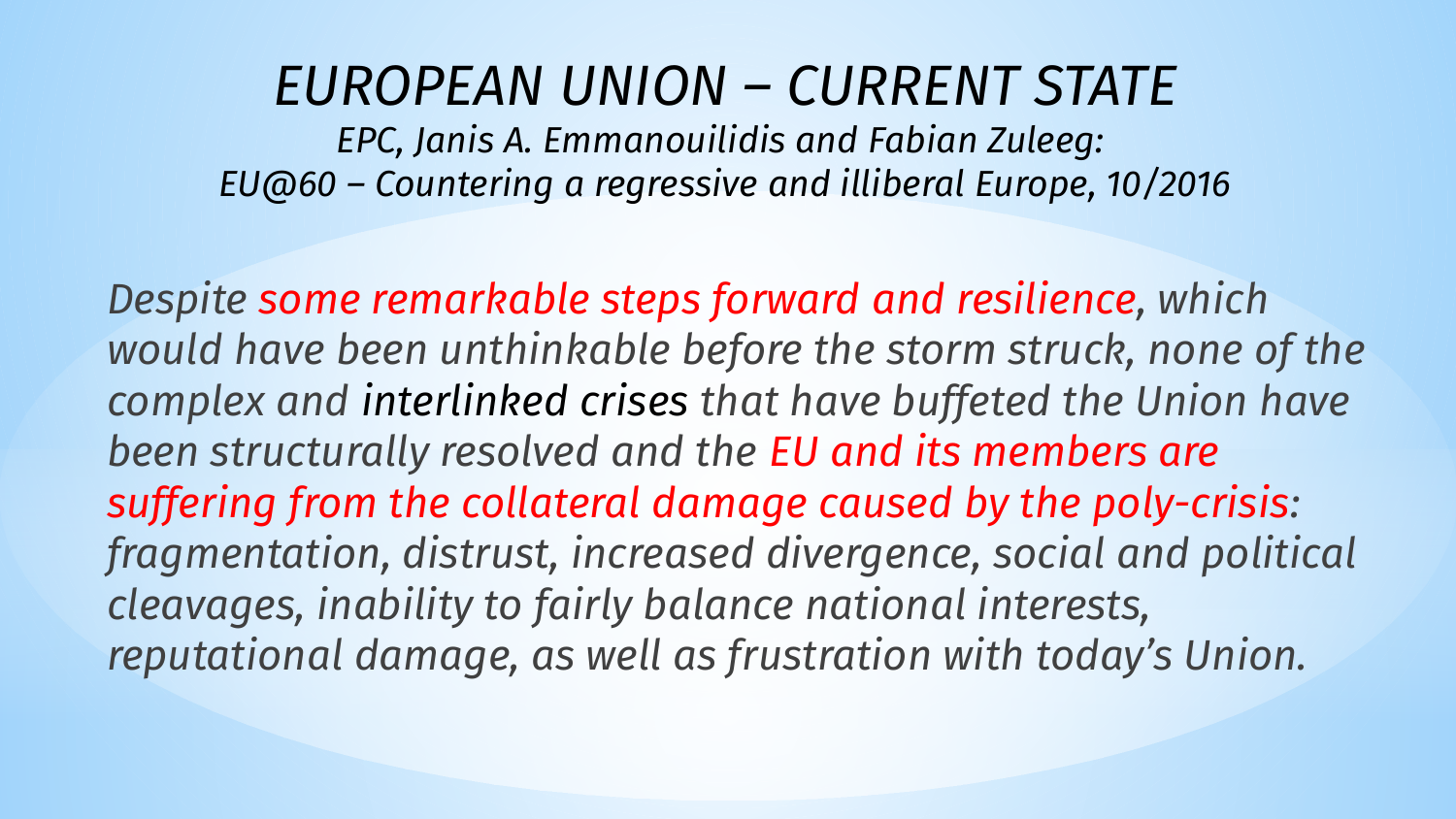

EUROPEAN UNION – CURRENT STATE
EPC, Janis A. Emmanouilidis and Fabian Zuleeg:
EU@60 – Countering a regressive and illiberal Europe, 10/2016
Despite some remarkable steps forward and resilience, which would have been unthinkable before the storm struck, none of the complex and interlinked crises that have buffeted the Union have been structurally resolved and the EU and its members are suffering from the collateral damage caused by the poly-crisis: fragmentation, distrust, increased divergence, social and political cleavages, inability to fairly balance national interests, reputational damage, as well as frustration with today’s Union.